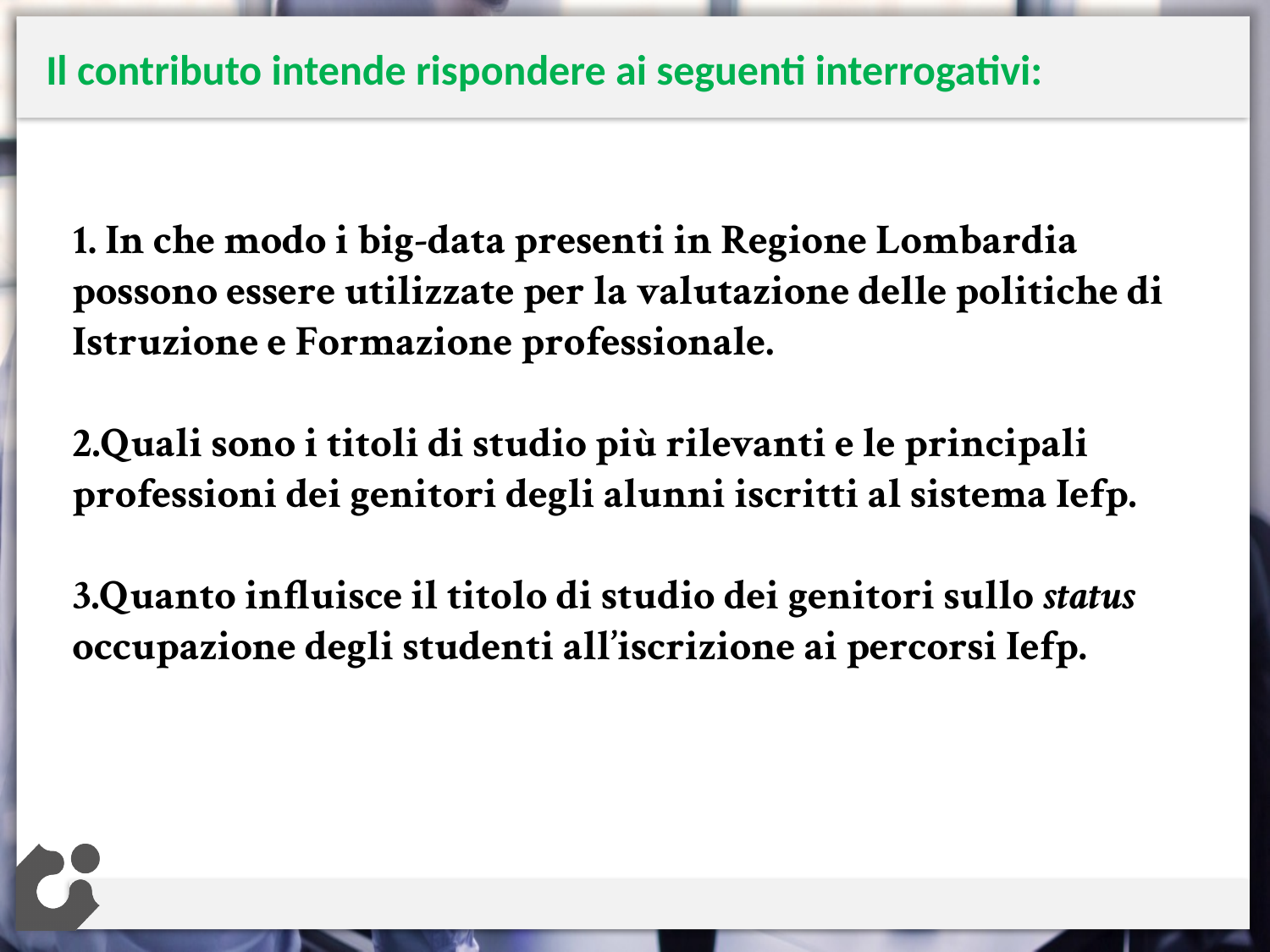

Il contributo intende rispondere ai seguenti interrogativi:
1. In che modo i big-data presenti in Regione Lombardia possono essere utilizzate per la valutazione delle politiche di Istruzione e Formazione professionale.
2.Quali sono i titoli di studio più rilevanti e le principali professioni dei genitori degli alunni iscritti al sistema Iefp.
3.Quanto influisce il titolo di studio dei genitori sullo status occupazione degli studenti all’iscrizione ai percorsi Iefp.